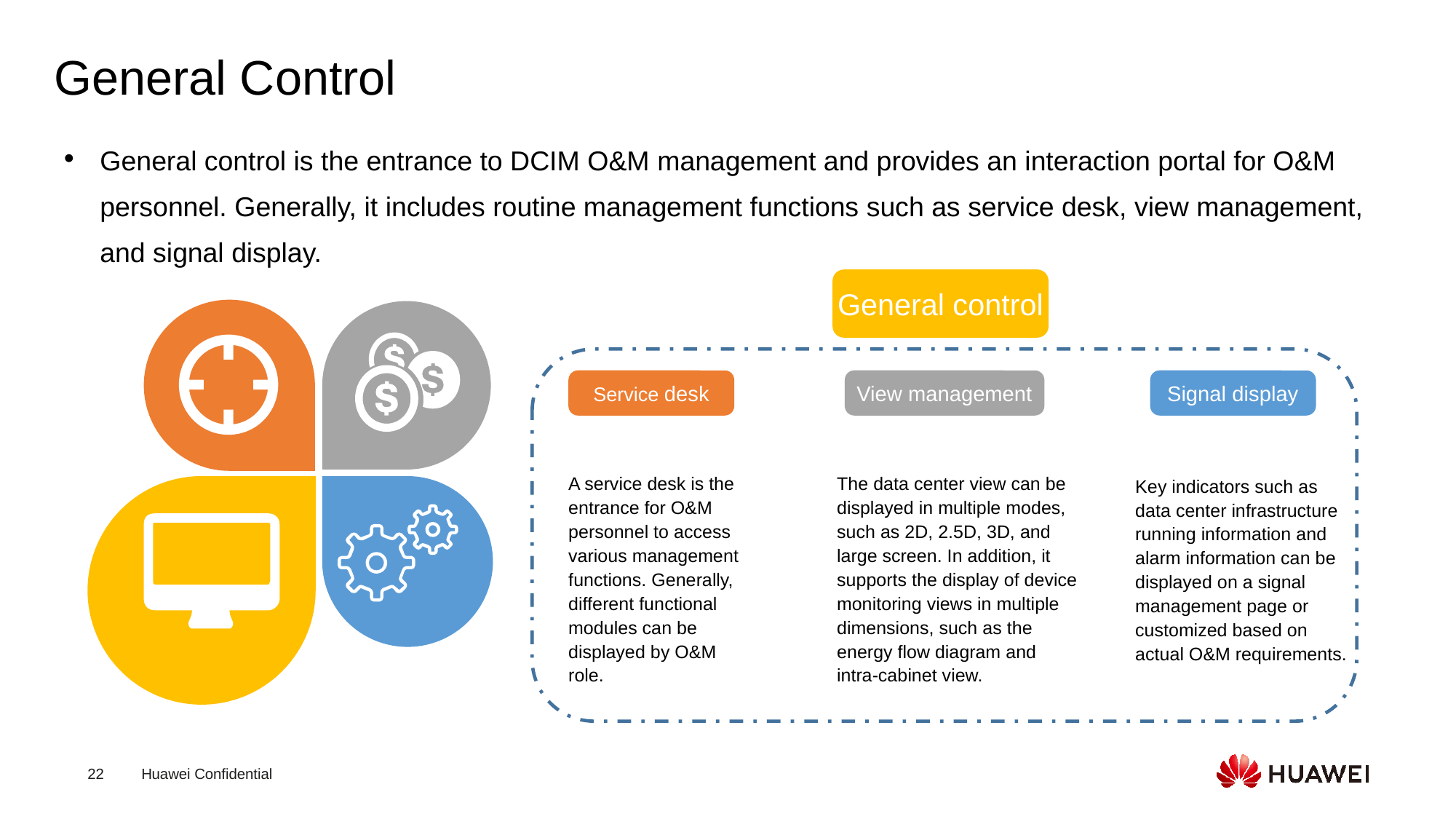

# General Control
General control is the entrance to DCIM O&M management and provides an interaction portal for O&M personnel. Generally, it includes routine management functions such as service desk, view management, and signal display.
General control

Service desk
View management
Signal display
A service desk is the entrance for O&M personnel to access various management functions. Generally, different functional modules can be displayed by O&M role.
The data center view can be displayed in multiple modes, such as 2D, 2.5D, 3D, and large screen. In addition, it supports the display of device monitoring views in multiple dimensions, such as the energy flow diagram and intra-cabinet view.
Key indicators such as data center infrastructure running information and alarm information can be displayed on a signal management page or customized based on actual O&M requirements.